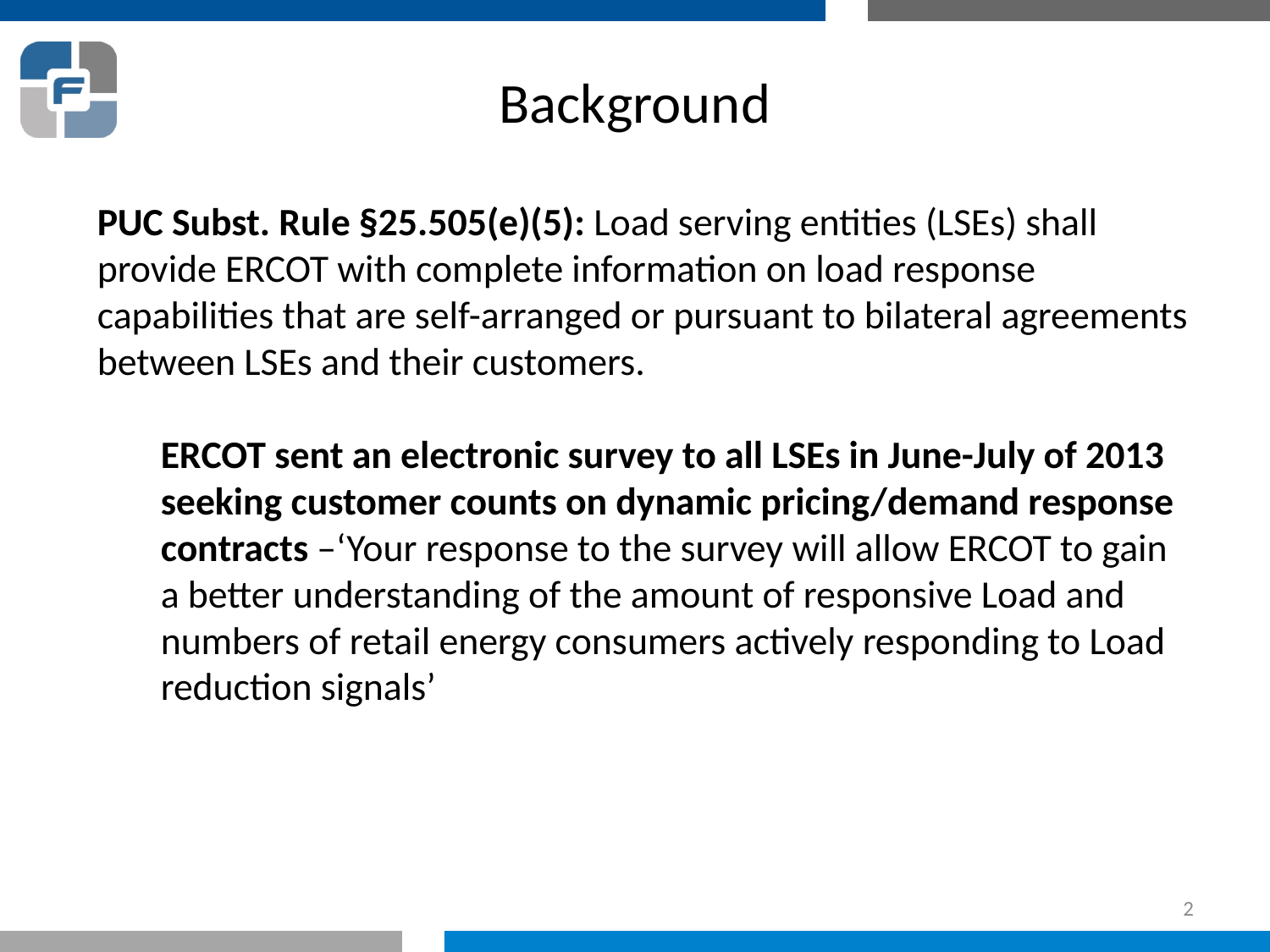

# Background
PUC Subst. Rule §25.505(e)(5): Load serving entities (LSEs) shall provide ERCOT with complete information on load response capabilities that are self-arranged or pursuant to bilateral agreements between LSEs and their customers.

ERCOT sent an electronic survey to all LSEs in June-July of 2013 seeking customer counts on dynamic pricing/demand response contracts –‘Your response to the survey will allow ERCOT to gain a better understanding of the amount of responsive Load and numbers of retail energy consumers actively responding to Load reduction signals’

2